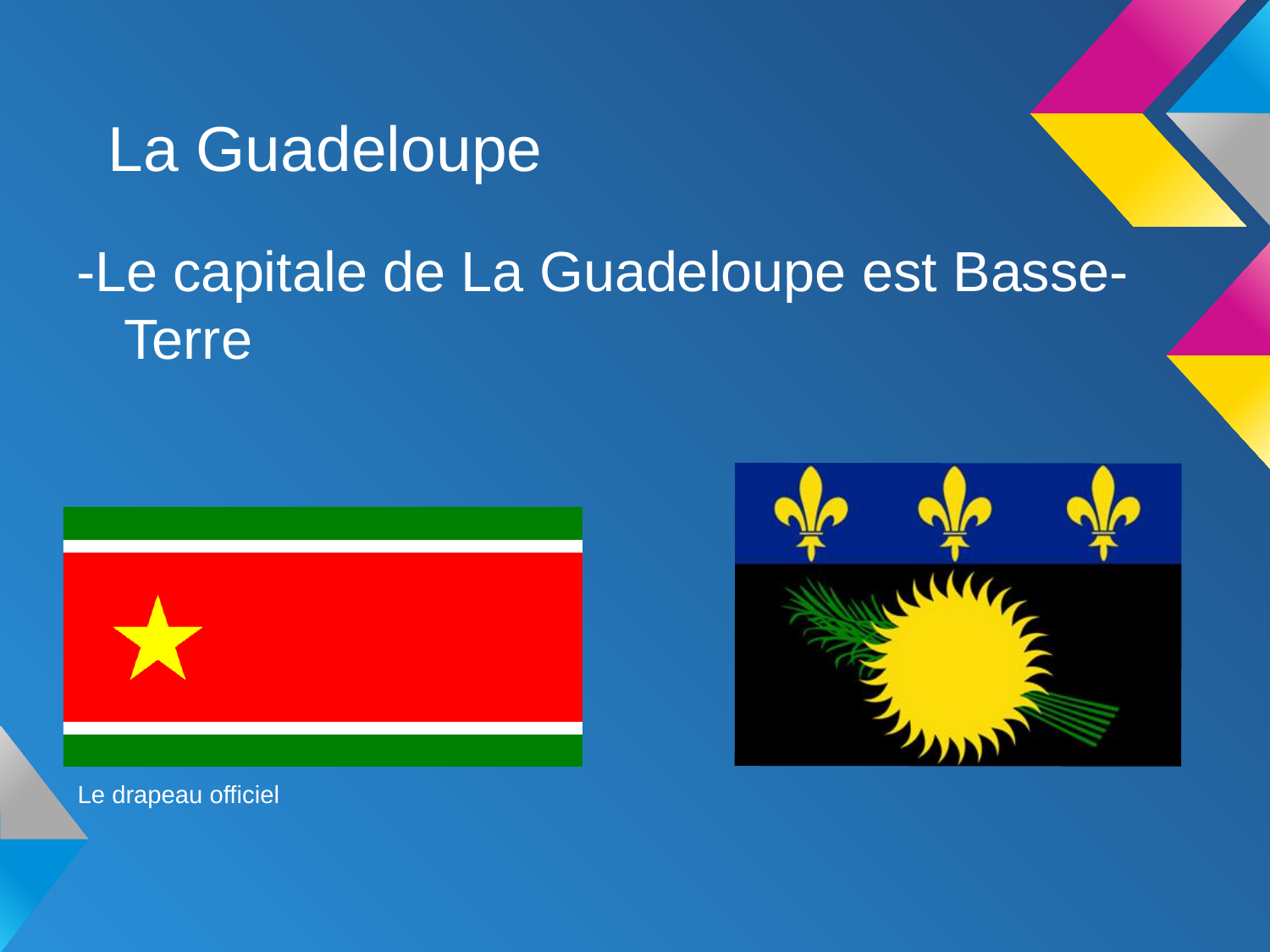

# La Guadeloupe
-Le capitale de La Guadeloupe est Basse-Terre

Le drapeau officiel